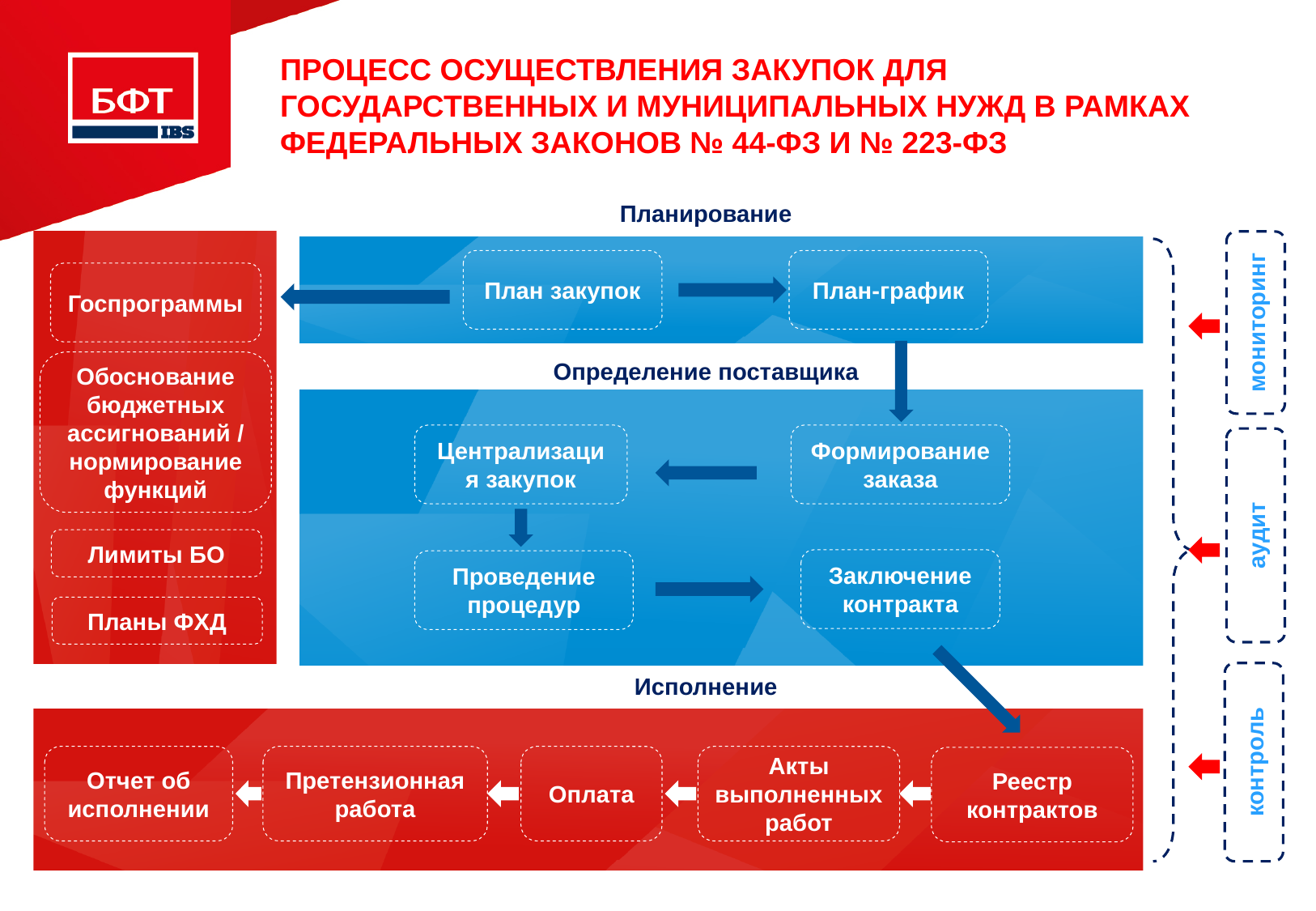

# Процесс осуществления закупок для государственных и муниципальных нужд в рамках федеральных законов № 44-фз и № 223-фз
Планирование

мониторинг

План-график
План закупок
Госпрограммы

Определение поставщика
Обоснование бюджетных ассигнований / нормирование функций

Формирование заказа
Централизация закупок
аудит

Лимиты БО

Заключение контракта
Проведение процедур
Планы ФХД

контроль
Исполнение

Акты выполненных работ
Претензионная работа
Отчет об исполнении
Оплата
Реестр контрактов